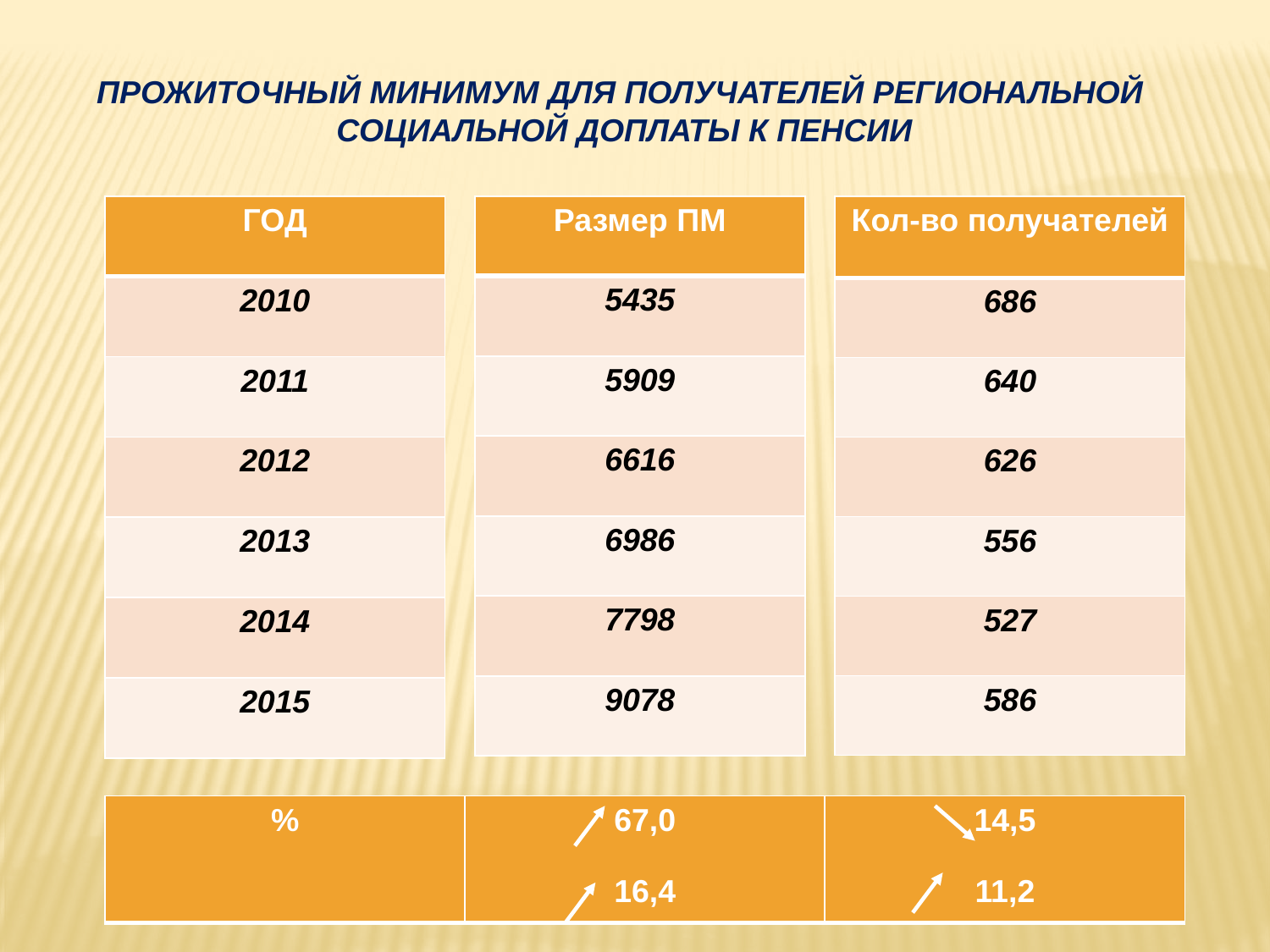

ПРОЖИТОЧНЫЙ МИНИМУМ ДЛЯ ПОЛУЧАТЕЛЕЙ РЕГИОНАЛЬНОЙ
 СОЦИАЛЬНОЙ ДОПЛАТЫ К ПЕНСИИ
| ГОД |
| --- |
| 2010 |
| 2011 |
| 2012 |
| 2013 |
| 2014 |
| 2015 |
| Размер ПМ |
| --- |
| 5435 |
| 5909 |
| 6616 |
| 6986 |
| 7798 |
| 9078 |
| Кол-во получателей |
| --- |
| 686 |
| 640 |
| 626 |
| 556 |
| 527 |
| 586 |
| % | 67,0 16,4 | 14,5 11,2 |
| --- | --- | --- |